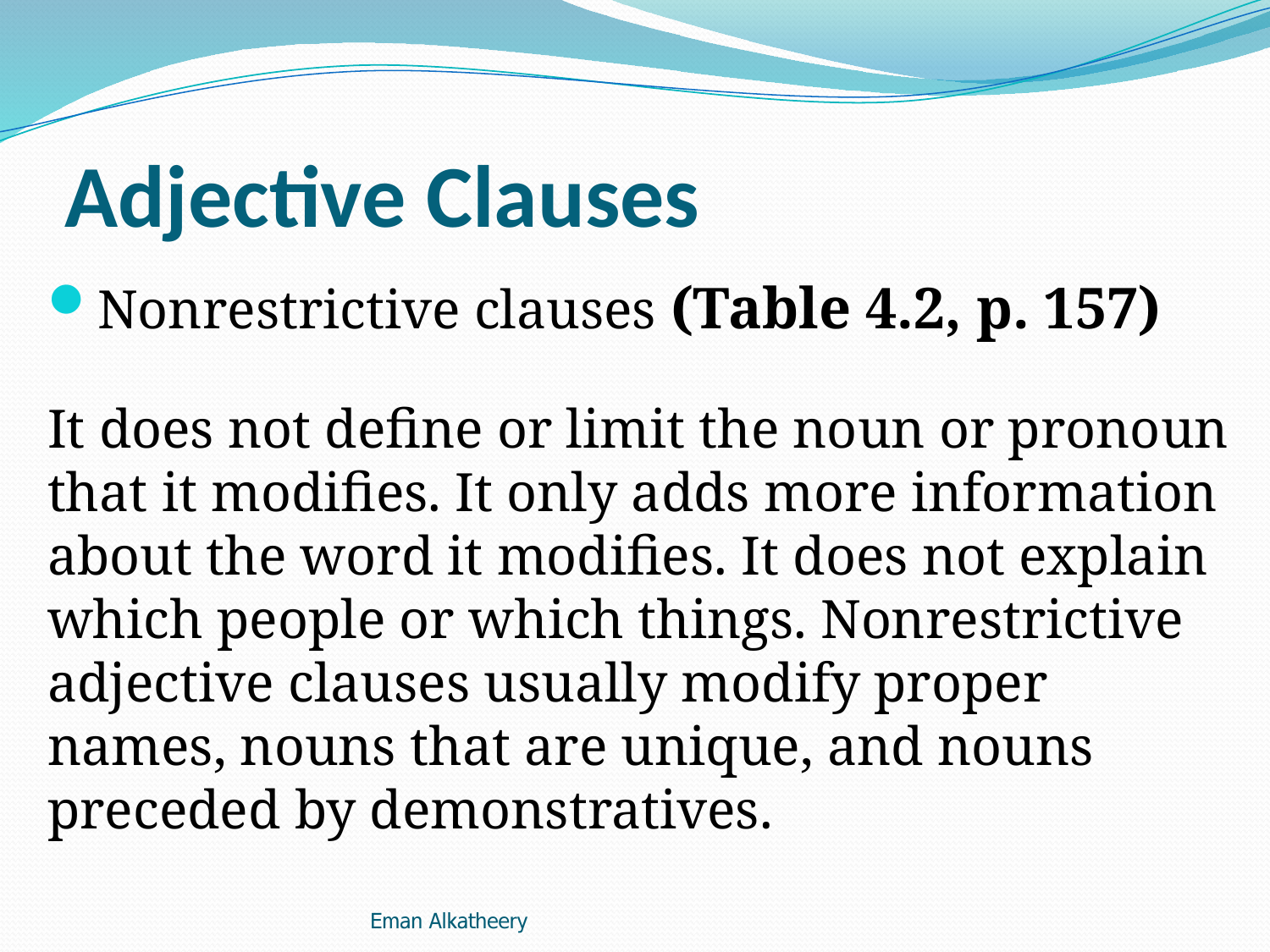

# Adjective Clauses
Nonrestrictive clauses (Table 4.2, p. 157)

It does not define or limit the noun or pronoun that it modifies. It only adds more information about the word it modifies. It does not explain which people or which things. Nonrestrictive adjective clauses usually modify proper names, nouns that are unique, and nouns preceded by demonstratives.

Eman Alkatheery